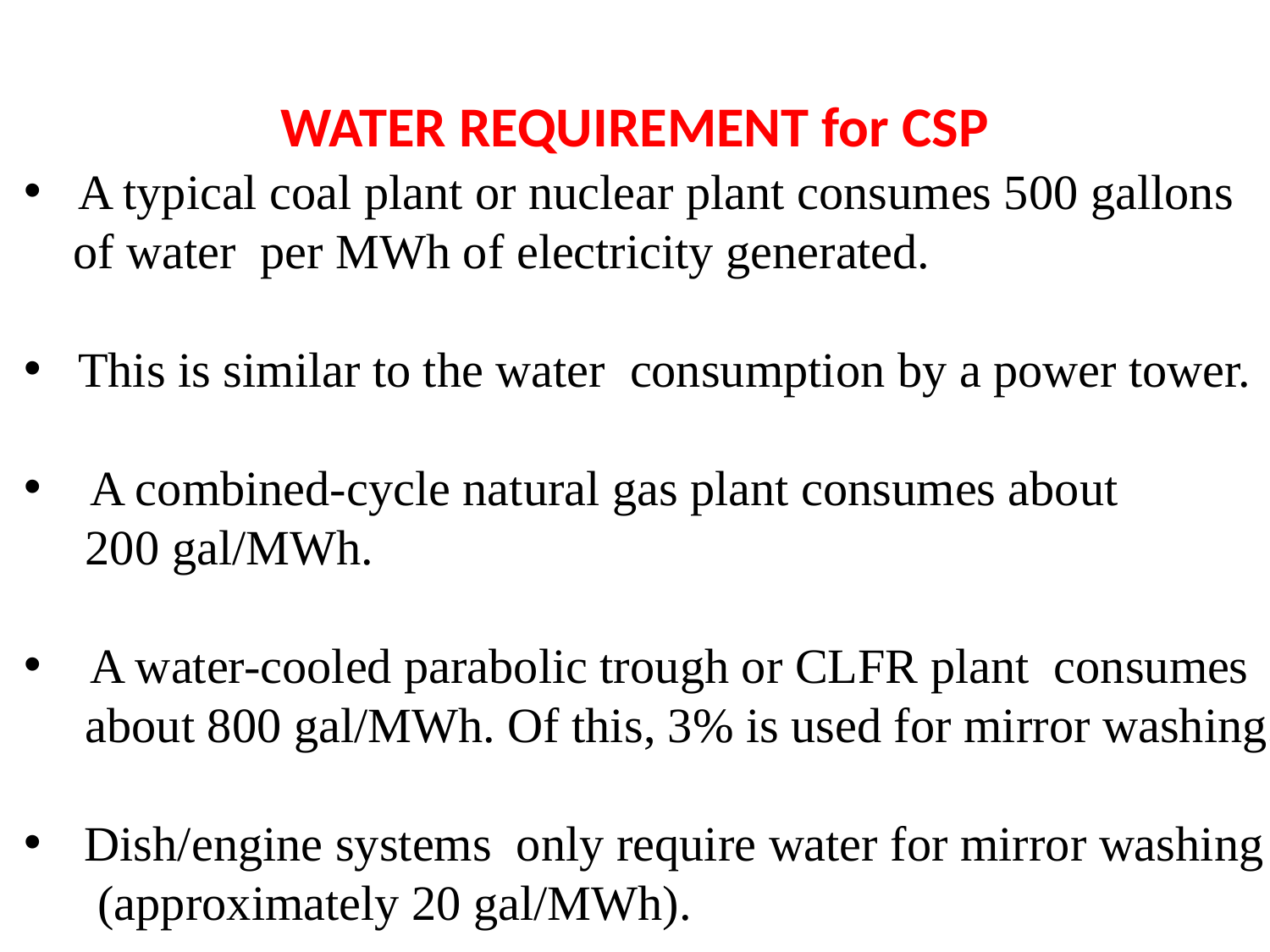

WATER REQUIREMENT for CSP
   A typical coal plant or nuclear plant consumes 500 gallons
    of water  per MWh of electricity generated.

   This is similar to the water  consumption by a power tower.

    A combined-cycle natural gas plant consumes about
     200 gal/MWh.

    A water-cooled parabolic trough or CLFR plant  consumes
     about 800 gal/MWh. Of this, 3% is used for mirror washing.

      Dish/engine systems  only require water for mirror washing
      (approximately 20 gal/MWh).